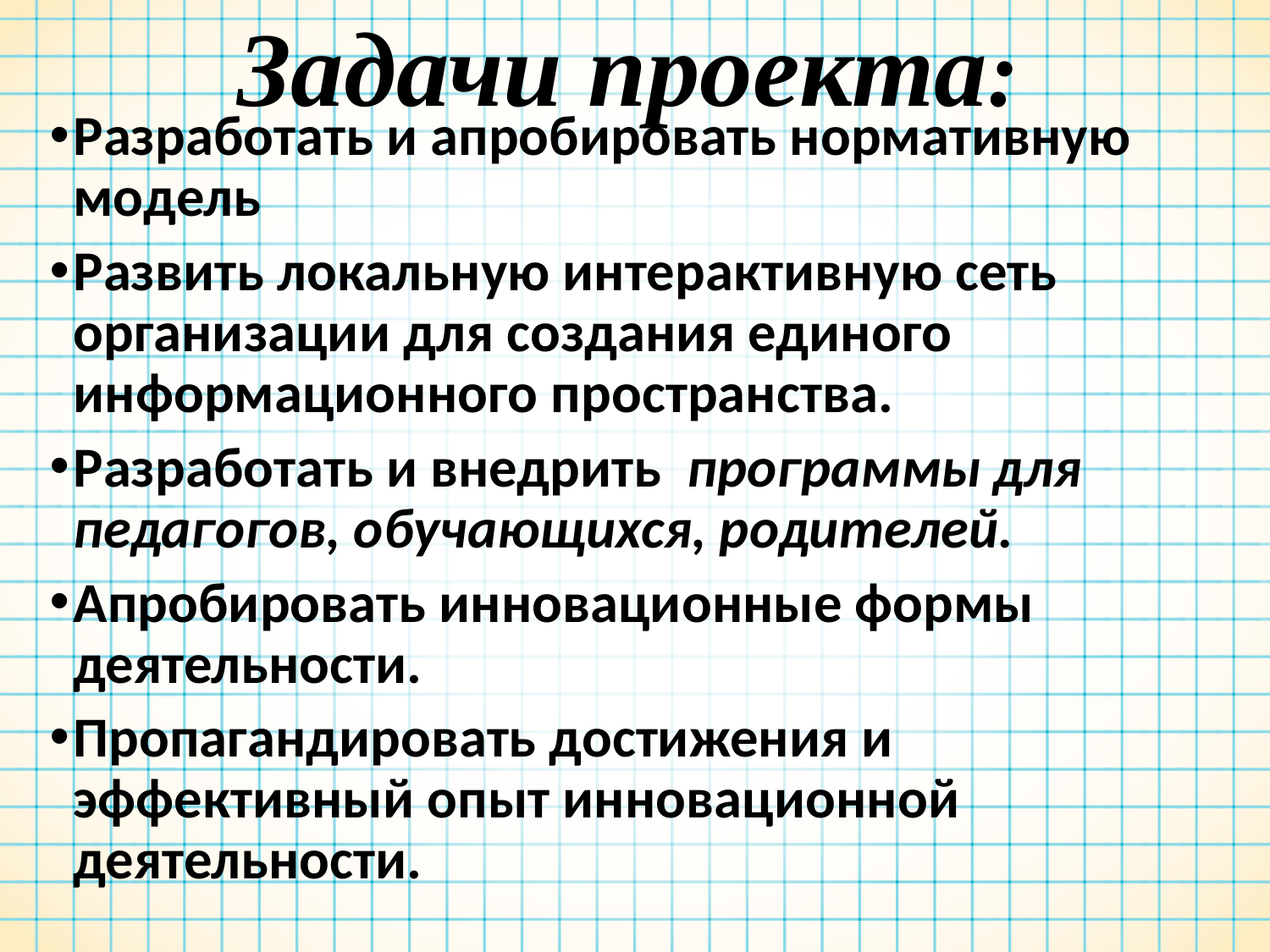

# Задачи проекта:
Разработать и апробировать нормативную модель
Развить локальную интерактивную сеть организации для создания единого информационного пространства.
Разработать и внедрить  программы для педагогов, обучающихся, родителей.
Апробировать инновационные формы деятельности.
Пропагандировать достижения и эффективный опыт инновационной деятельности.